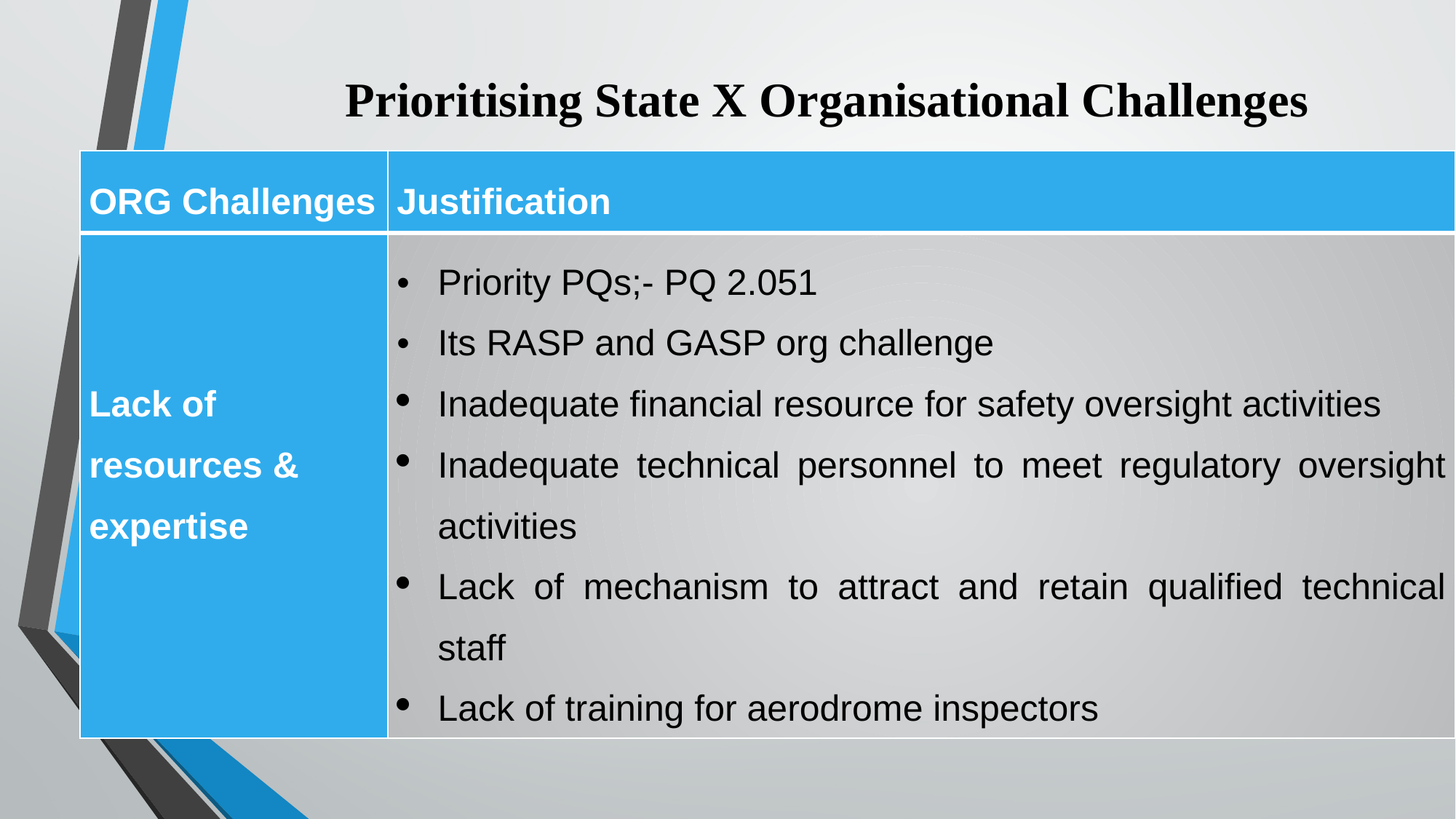

# Prioritising State X Organisational Challenges
| ORG Challenges | Justification |
| --- | --- |
| Lack of resources & expertise | Priority PQs;- PQ 2.051 Its RASP and GASP org challenge Inadequate financial resource for safety oversight activities Inadequate technical personnel to meet regulatory oversight activities Lack of mechanism to attract and retain qualified technical staff Lack of training for aerodrome inspectors |